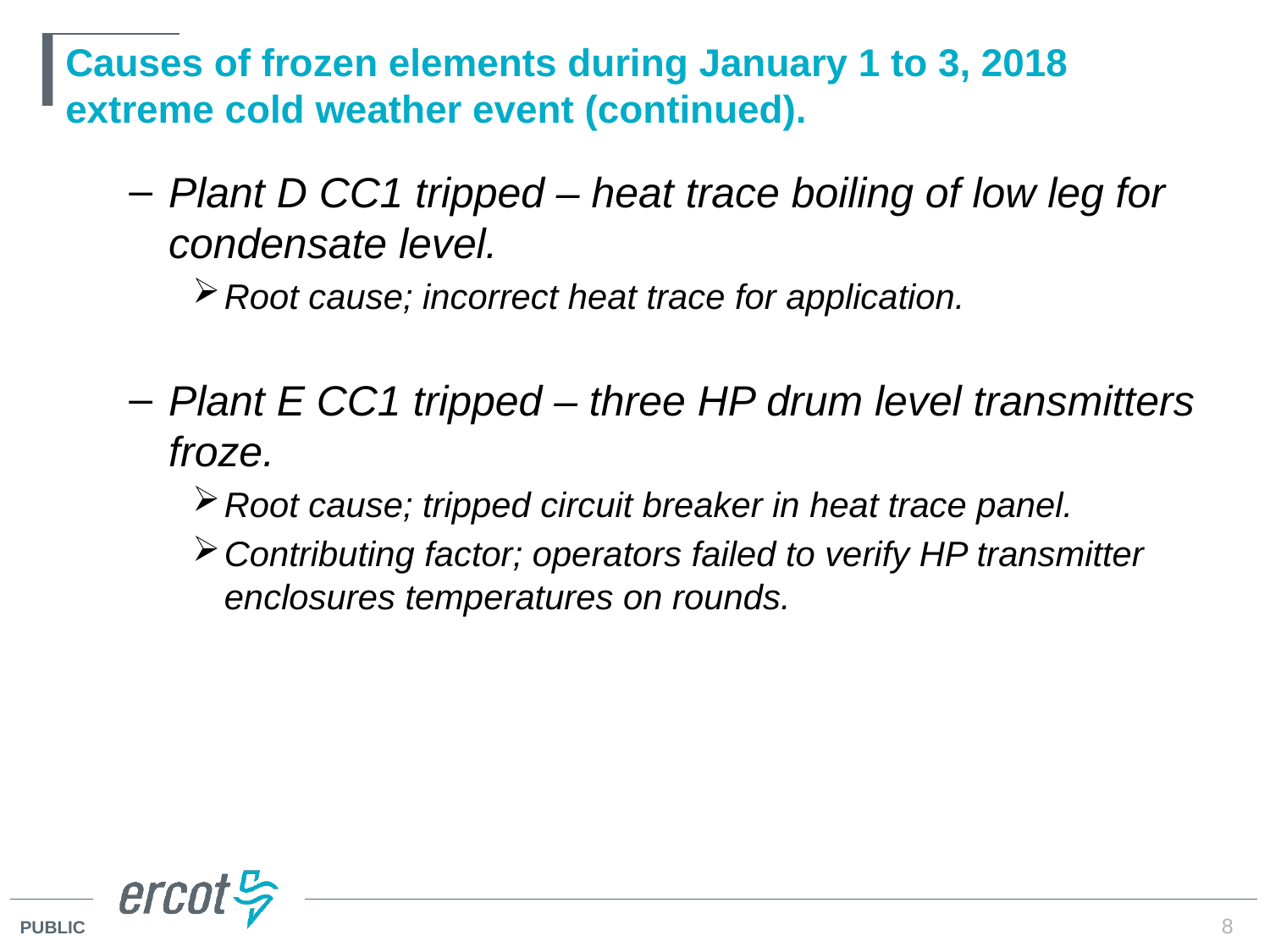

# Causes of frozen elements during January 1 to 3, 2018 extreme cold weather event (continued).
Plant D CC1 tripped – heat trace boiling of low leg for condensate level.
Root cause; incorrect heat trace for application.

Plant E CC1 tripped – three HP drum level transmitters froze.
Root cause; tripped circuit breaker in heat trace panel.
Contributing factor; operators failed to verify HP transmitter enclosures temperatures on rounds.
8